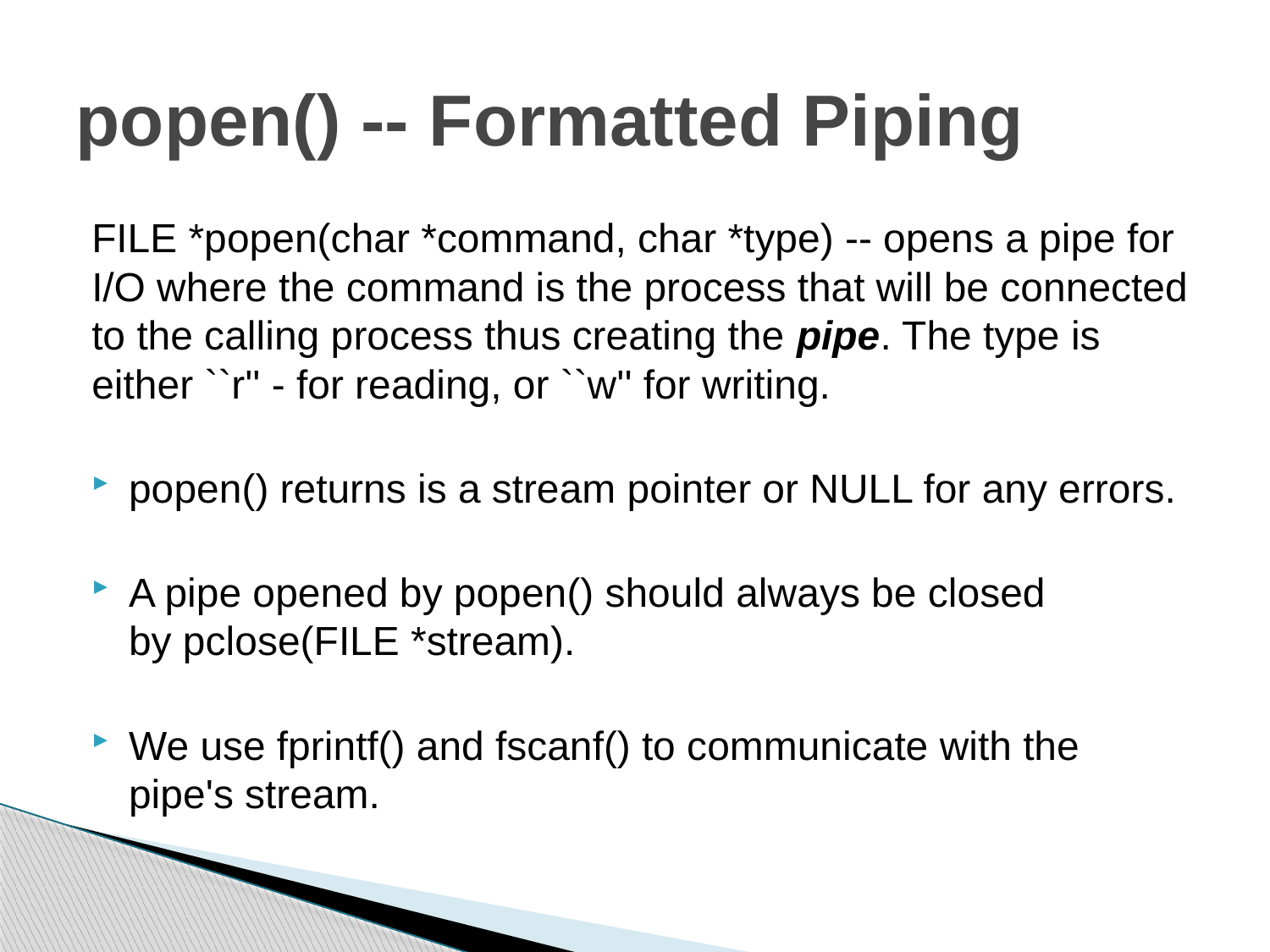

# popen() -- Formatted Piping
FILE *popen(char *command, char *type) -- opens a pipe for I/O where the command is the process that will be connected to the calling process thus creating the pipe. The type is either ``r'' - for reading, or ``w'' for writing.
popen() returns is a stream pointer or NULL for any errors.
A pipe opened by popen() should always be closed by pclose(FILE *stream).
We use fprintf() and fscanf() to communicate with the pipe's stream.